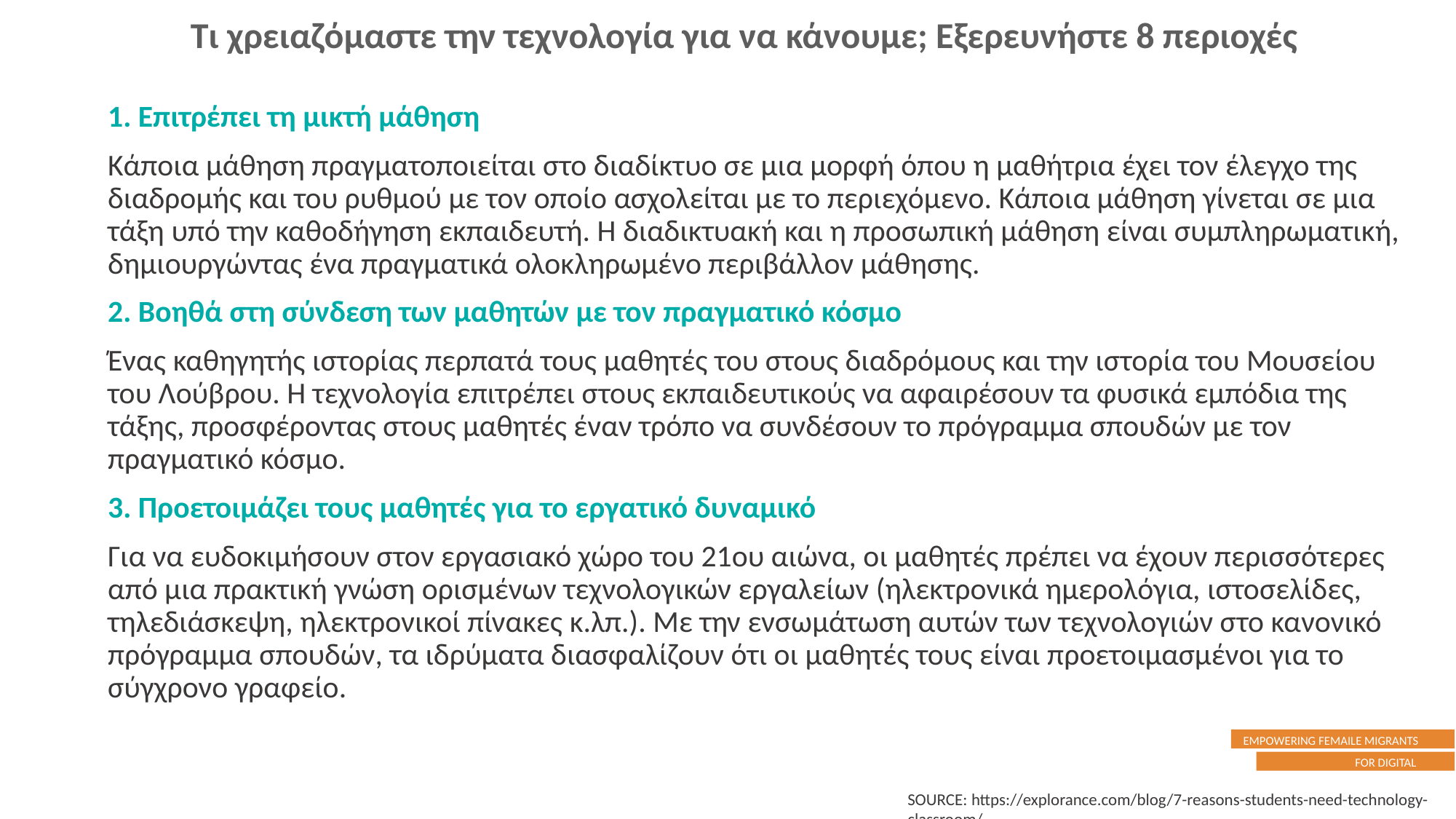

Τι χρειαζόμαστε την τεχνολογία για να κάνουμε; Εξερευνήστε 8 περιοχές
1. Επιτρέπει τη μικτή μάθηση
Κάποια μάθηση πραγματοποιείται στο διαδίκτυο σε μια μορφή όπου η μαθήτρια έχει τον έλεγχο της διαδρομής και του ρυθμού με τον οποίο ασχολείται με το περιεχόμενο. Κάποια μάθηση γίνεται σε μια τάξη υπό την καθοδήγηση εκπαιδευτή. Η διαδικτυακή και η προσωπική μάθηση είναι συμπληρωματική, δημιουργώντας ένα πραγματικά ολοκληρωμένο περιβάλλον μάθησης.
2. Βοηθά στη σύνδεση των μαθητών με τον πραγματικό κόσμο
Ένας καθηγητής ιστορίας περπατά τους μαθητές του στους διαδρόμους και την ιστορία του Μουσείου του Λούβρου. Η τεχνολογία επιτρέπει στους εκπαιδευτικούς να αφαιρέσουν τα φυσικά εμπόδια της τάξης, προσφέροντας στους μαθητές έναν τρόπο να συνδέσουν το πρόγραμμα σπουδών με τον πραγματικό κόσμο.
3. Προετοιμάζει τους μαθητές για το εργατικό δυναμικό
Για να ευδοκιμήσουν στον εργασιακό χώρο του 21ου αιώνα, οι μαθητές πρέπει να έχουν περισσότερες από μια πρακτική γνώση ορισμένων τεχνολογικών εργαλείων (ηλεκτρονικά ημερολόγια, ιστοσελίδες, τηλεδιάσκεψη, ηλεκτρονικοί πίνακες κ.λπ.). Με την ενσωμάτωση αυτών των τεχνολογιών στο κανονικό πρόγραμμα σπουδών, τα ιδρύματα διασφαλίζουν ότι οι μαθητές τους είναι προετοιμασμένοι για το σύγχρονο γραφείο.
SOURCE: https://explorance.com/blog/7-reasons-students-need-technology-classroom/